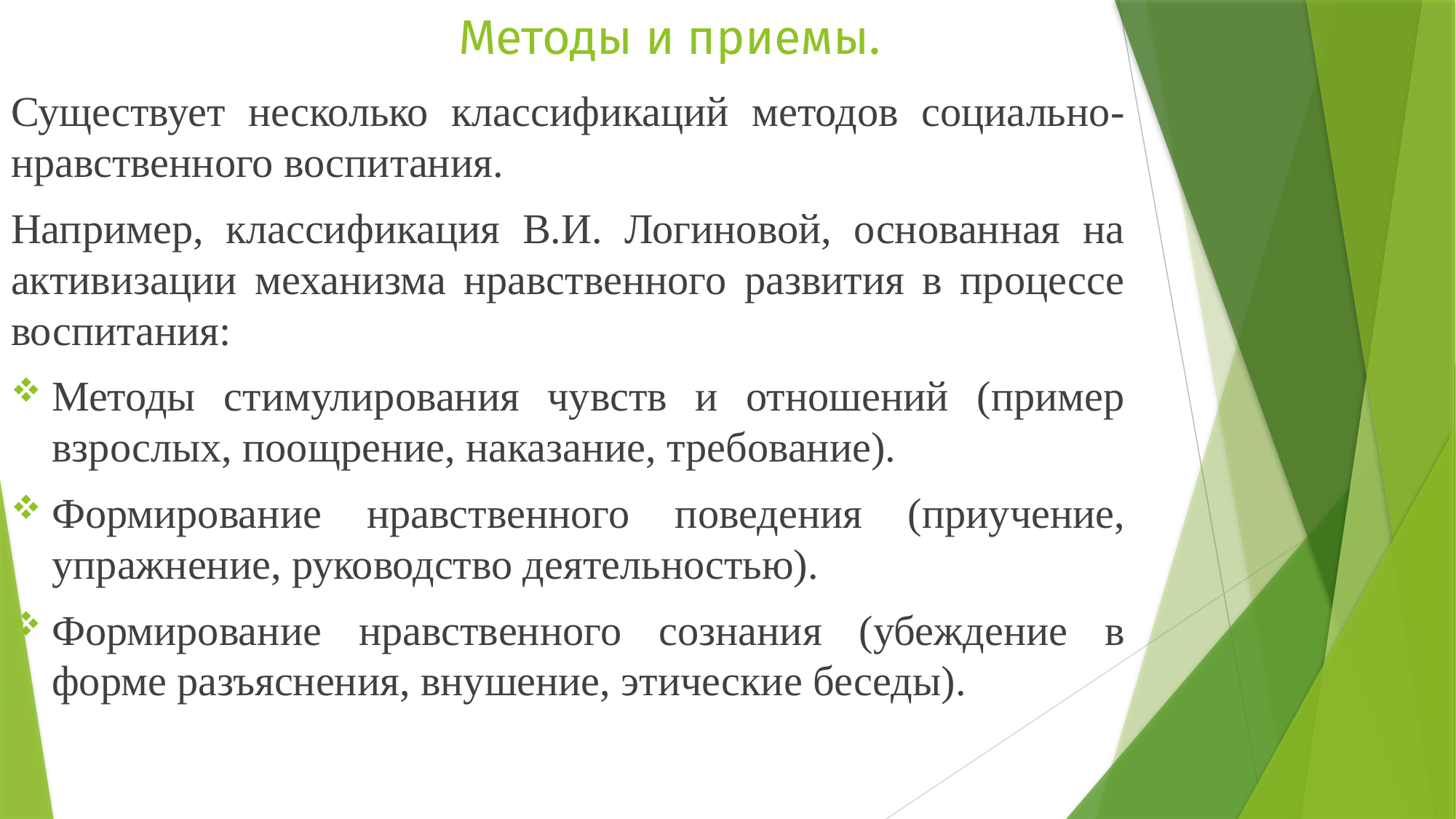

# Методы и приемы.
Существует несколько классификаций методов социально-нравственного воспитания.
Например, классификация В.И. Логиновой, основанная на активизации механизма нравственного развития в процессе воспитания:
Методы стимулирования чувств и отношений (пример взрослых, поощрение, наказание, требование).
Формирование нравственного поведения (приучение, упражнение, руководство деятельностью).
Формирование нравственного сознания (убеждение в форме разъяснения, внушение, этические беседы).